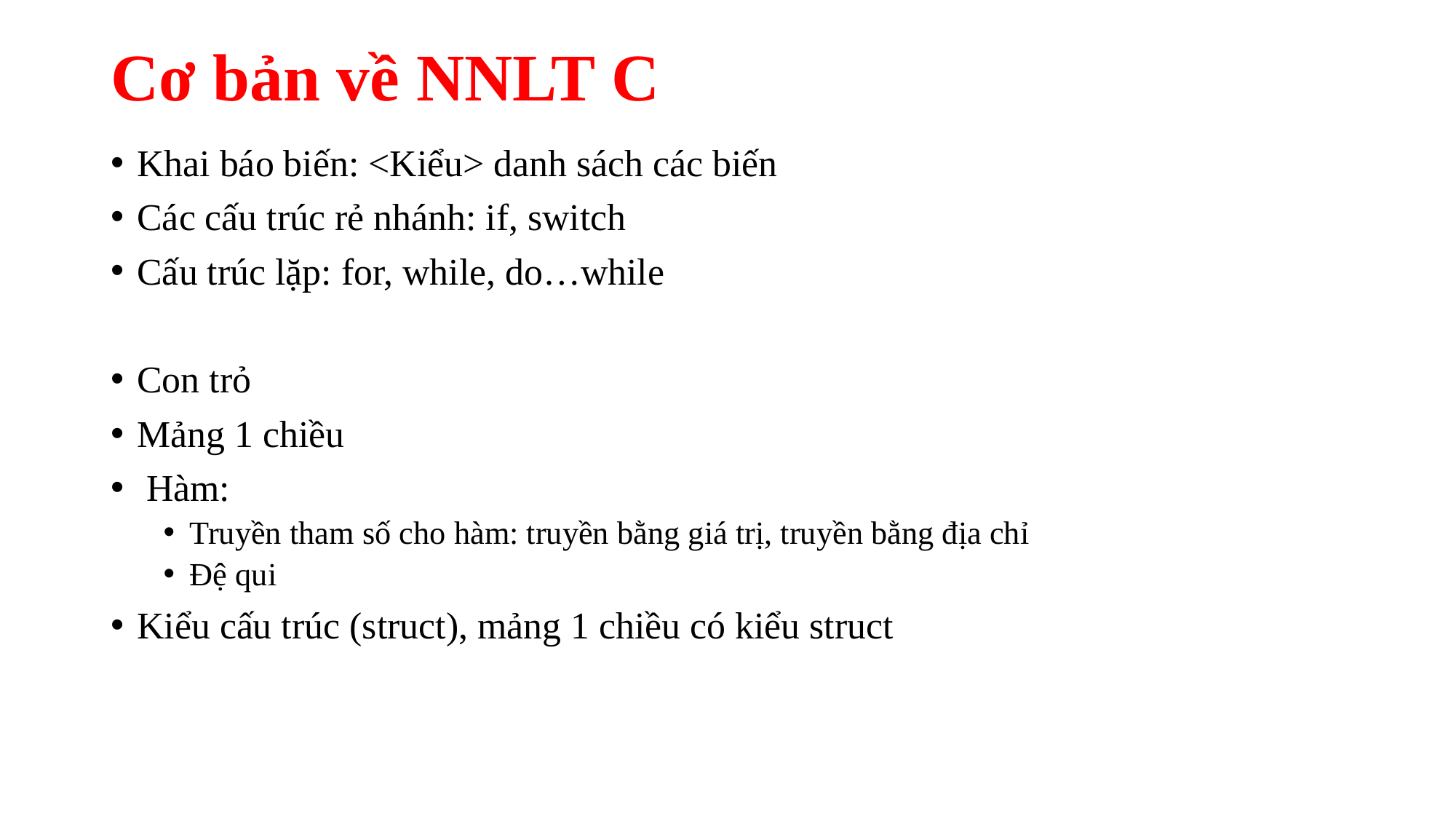

# Cơ bản về NNLT C
Khai báo biến: <Kiểu> danh sách các biến
Các cấu trúc rẻ nhánh: if, switch
Cấu trúc lặp: for, while, do…while

Con trỏ
Mảng 1 chiều
 Hàm:
Truyền tham số cho hàm: truyền bằng giá trị, truyền bằng địa chỉ
Đệ qui
Kiểu cấu trúc (struct), mảng 1 chiều có kiểu struct